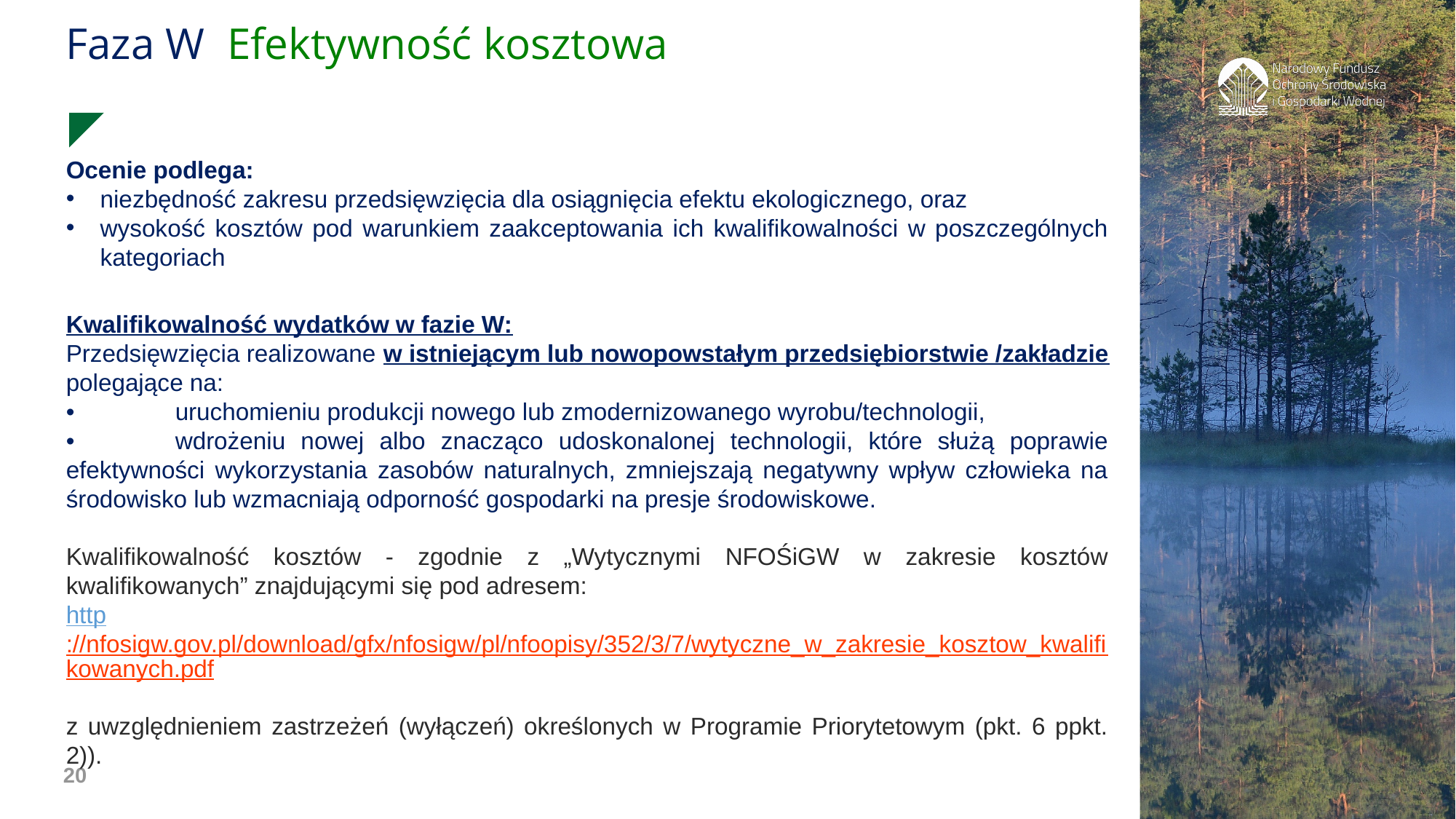

Faza W  Efektywność kosztowa

Ocenie podlega:
niezbędność zakresu przedsięwzięcia dla osiągnięcia efektu ekologicznego, oraz
wysokość kosztów pod warunkiem zaakceptowania ich kwalifikowalności w poszczególnych kategoriach

Kwalifikowalność wydatków w fazie W:
Przedsięwzięcia realizowane w istniejącym lub nowopowstałym przedsiębiorstwie /zakładzie polegające na:
•	uruchomieniu produkcji nowego lub zmodernizowanego wyrobu/technologii,
•	wdrożeniu nowej albo znacząco udoskonalonej technologii, które służą poprawie efektywności wykorzystania zasobów naturalnych, zmniejszają negatywny wpływ człowieka na środowisko lub wzmacniają odporność gospodarki na presje środowiskowe.

Kwalifikowalność kosztów - zgodnie z „Wytycznymi NFOŚiGW w zakresie kosztów kwalifikowanych” znajdującymi się pod adresem:
http://nfosigw.gov.pl/download/gfx/nfosigw/pl/nfoopisy/352/3/7/wytyczne_w_zakresie_kosztow_kwalifikowanych.pdf
z uwzględnieniem zastrzeżeń (wyłączeń) określonych w Programie Priorytetowym (pkt. 6 ppkt. 2)).